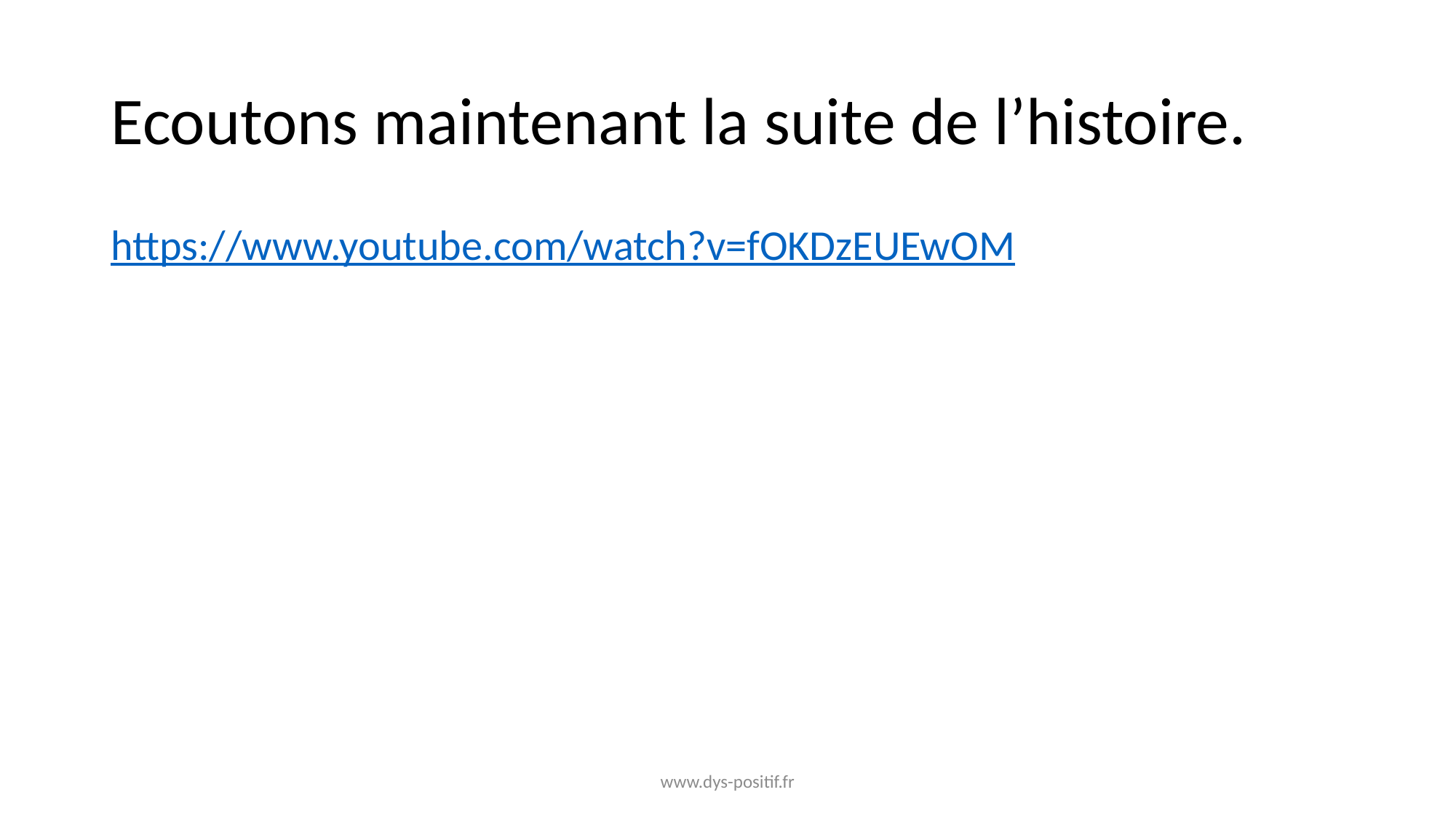

# Ecoutons maintenant la suite de l’histoire.
https://www.youtube.com/watch?v=fOKDzEUEwOM

www.dys-positif.fr